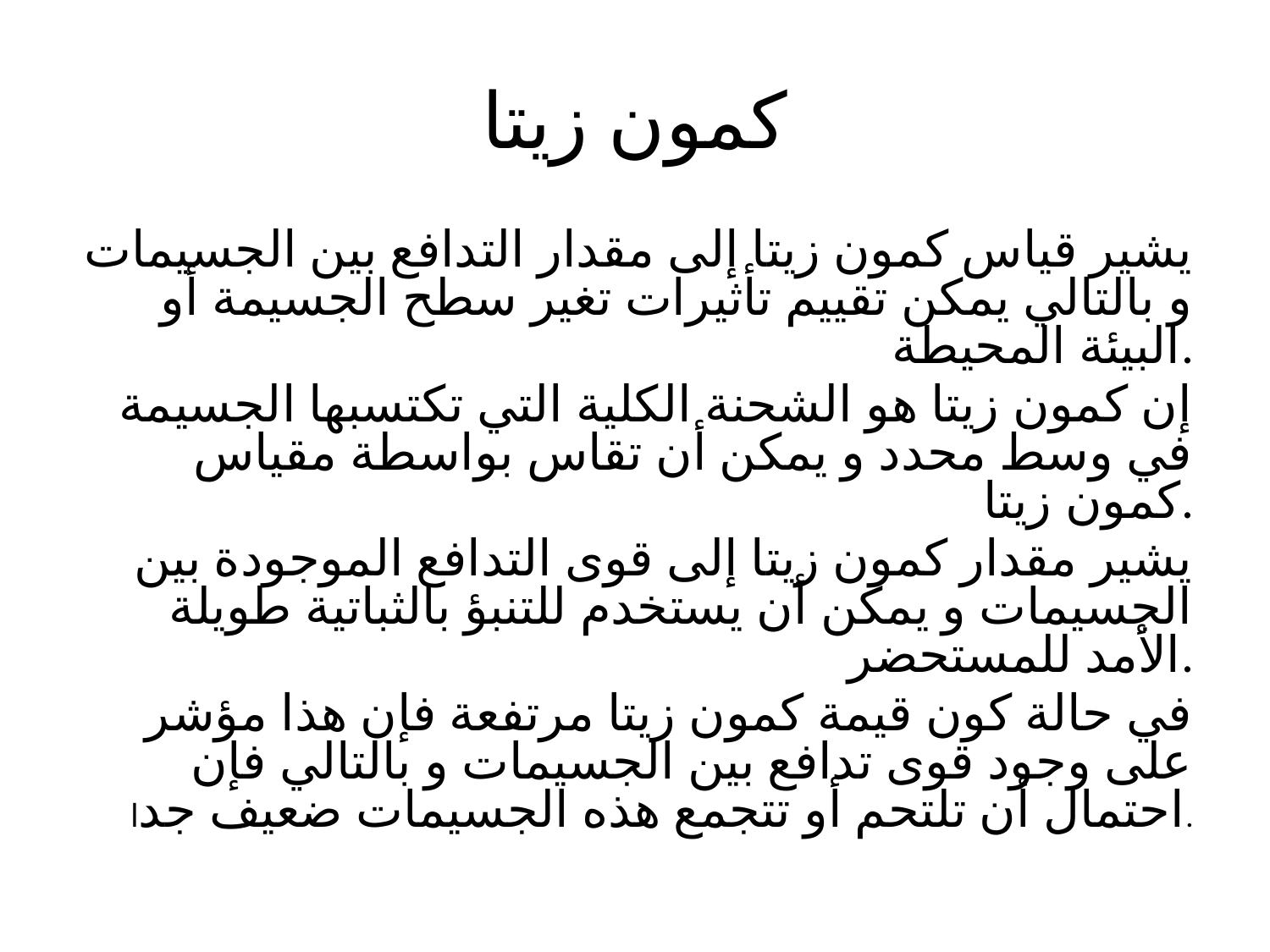

# كمون زيتا
يشير قياس كمون زيتا إلى مقدار التدافع بين الجسيمات و بالتالي يمكن تقييم تأثيرات تغير سطح الجسيمة أو البيئة المحيطة.
إن كمون زيتا هو الشحنة الكلية التي تكتسبها الجسيمة في وسط محدد و يمكن أن تقاس بواسطة مقياس كمون زيتا.
يشير مقدار كمون زيتا إلى قوى التدافع الموجودة بين الجسيمات و يمكن أن يستخدم للتنبؤ بالثباتية طويلة الأمد للمستحضر.
في حالة كون قيمة كمون زيتا مرتفعة فإن هذا مؤشر على وجود قوى تدافع بين الجسيمات و بالتالي فإن احتمال أن تلتحم أو تتجمع هذه الجسيمات ضعيف جدا.